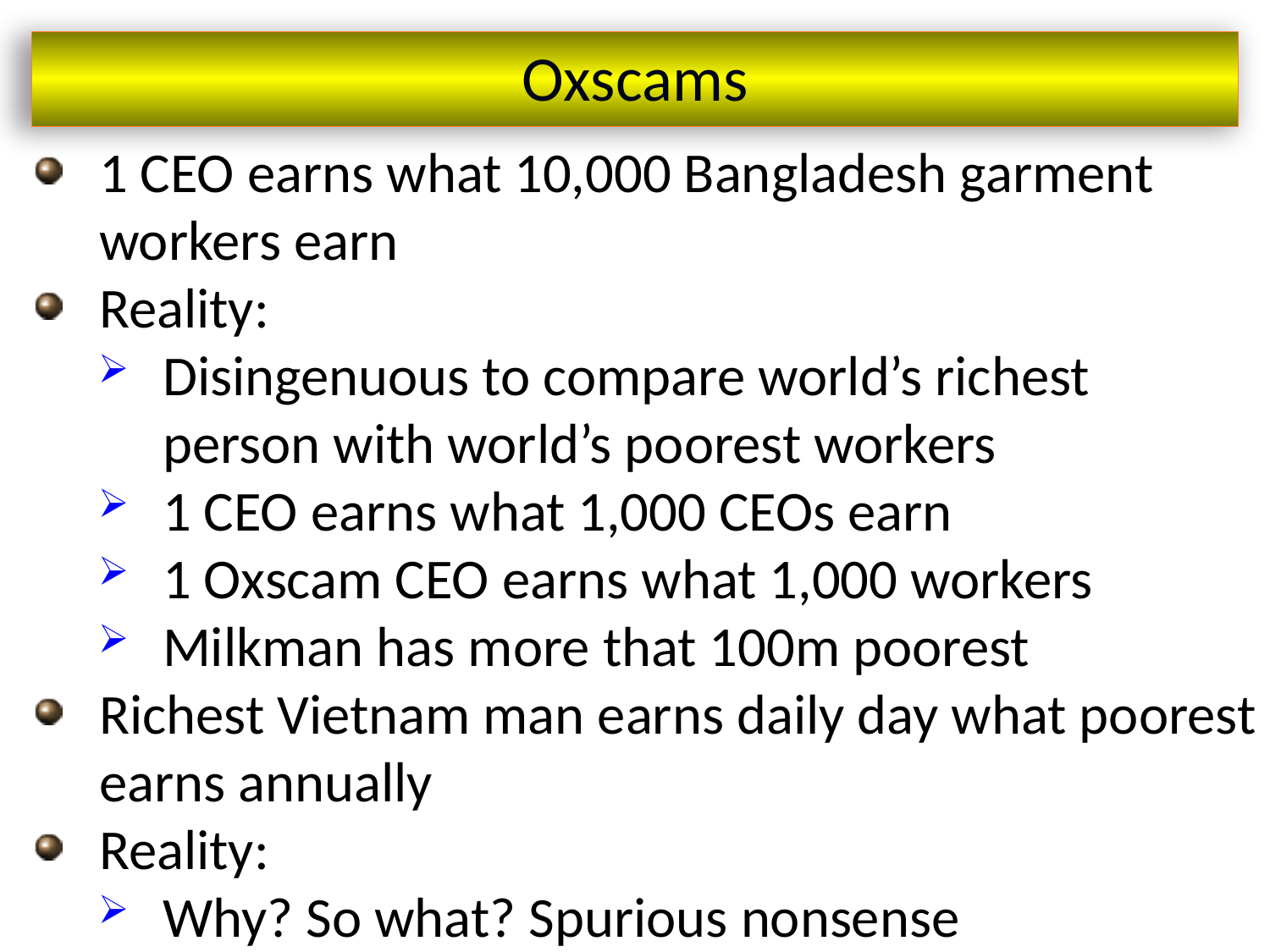

Oxscams
1 CEO earns what 10,000 Bangladesh garment workers earn
Reality:
Disingenuous to compare world’s richest person with world’s poorest workers
1 CEO earns what 1,000 CEOs earn
1 Oxscam CEO earns what 1,000 workers
Milkman has more that 100m poorest
Richest Vietnam man earns daily day what poorest earns annually
Reality:
Why? So what? Spurious nonsense